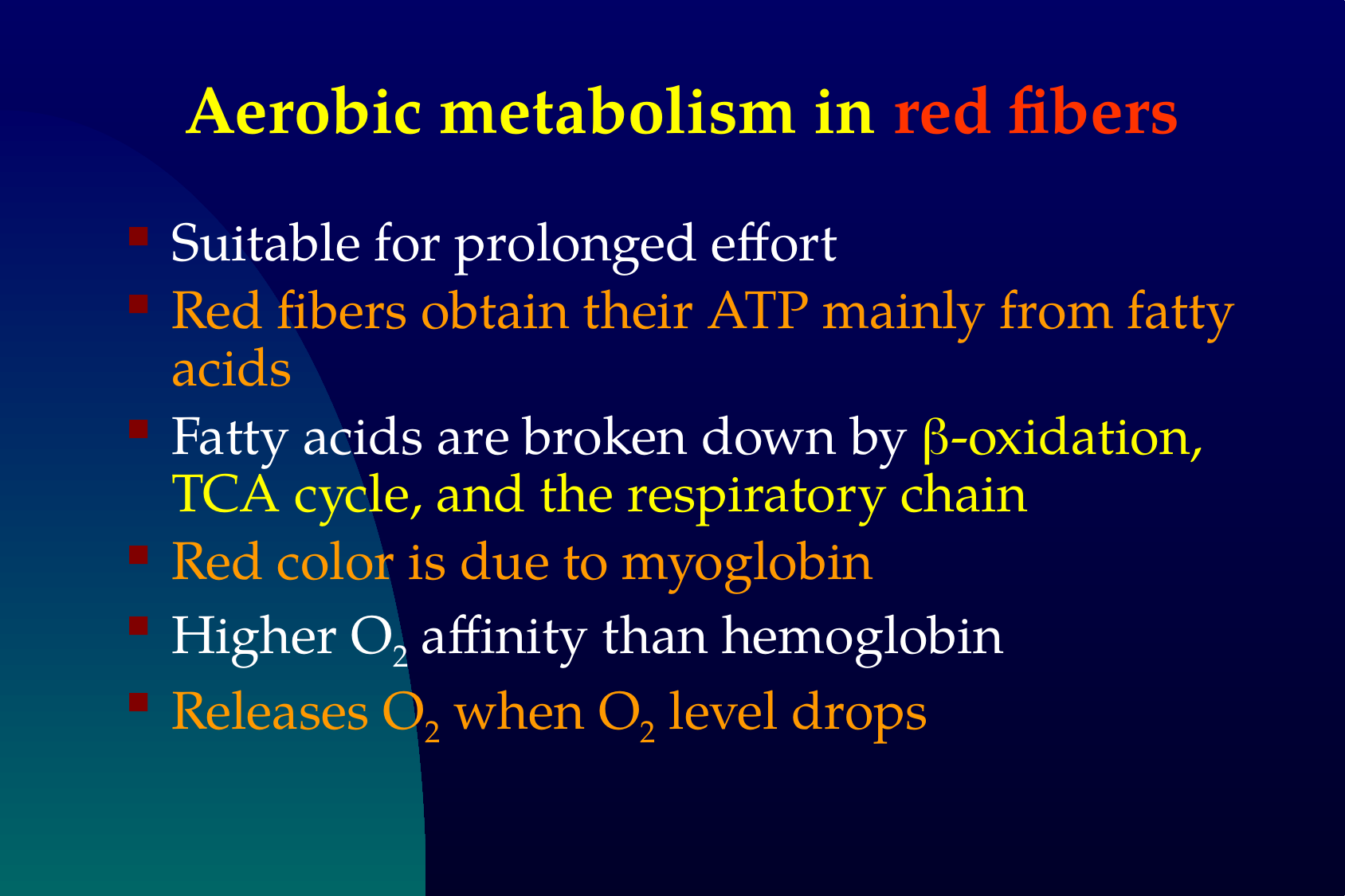

# Aerobic metabolism in red fibers
Suitable for prolonged effort
Red fibers obtain their ATP mainly from fatty acids
Fatty acids are broken down by β-oxidation, TCA cycle, and the respiratory chain
Red color is due to myoglobin
Higher O2 affinity than hemoglobin
Releases O2 when O2 level drops